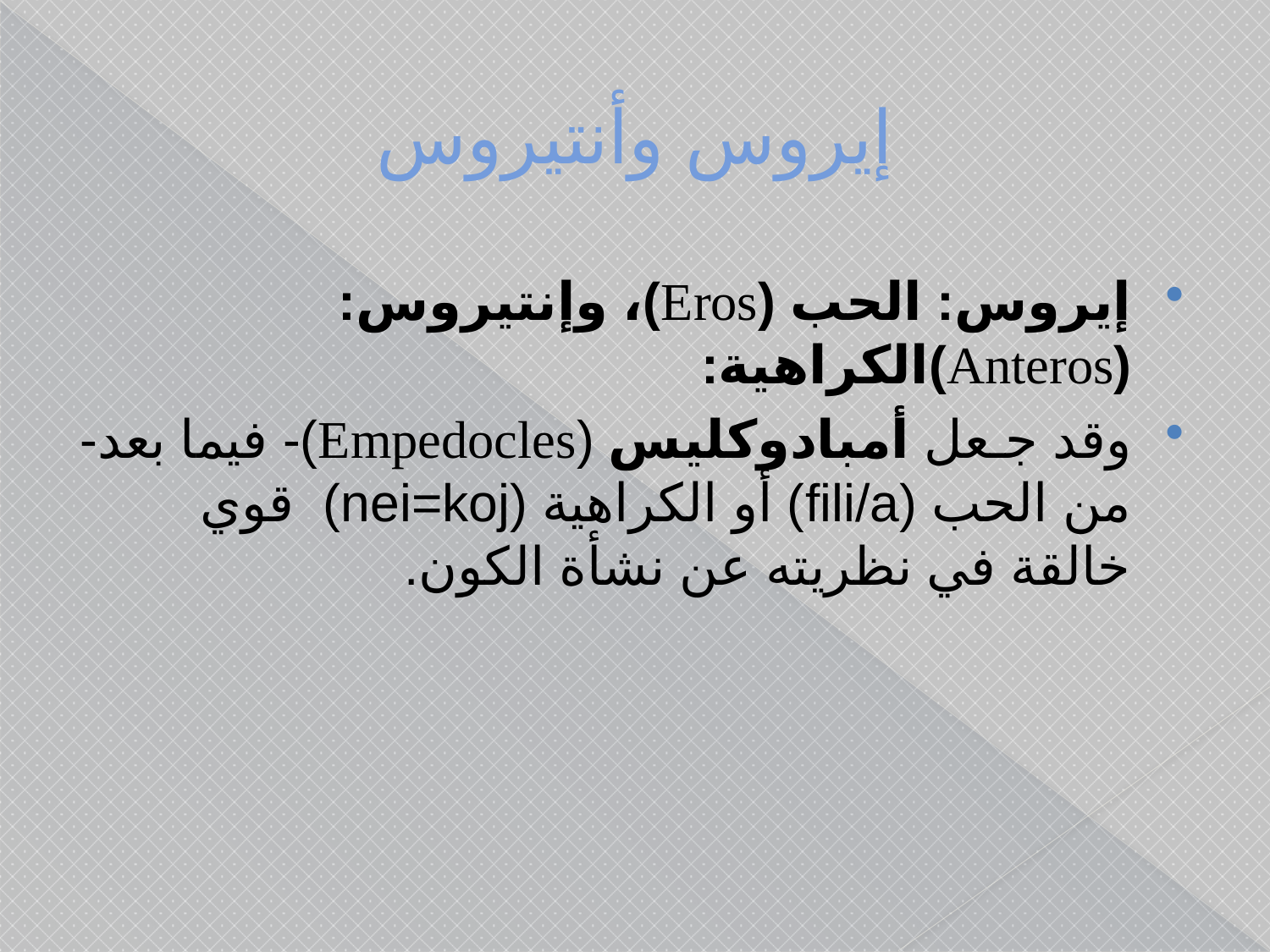

# إيروس وأنتيروس
إيروس: الحب (Eros)، وإنتيروس: (Anteros)الكراهية:
وقد جـعل أمبادوكليس (Empedocles)- فيما بعد- من الحب (fili/a) أو الكراهية (nei=koj)  قوي خالقة في نظريته عن نشأة الكون.